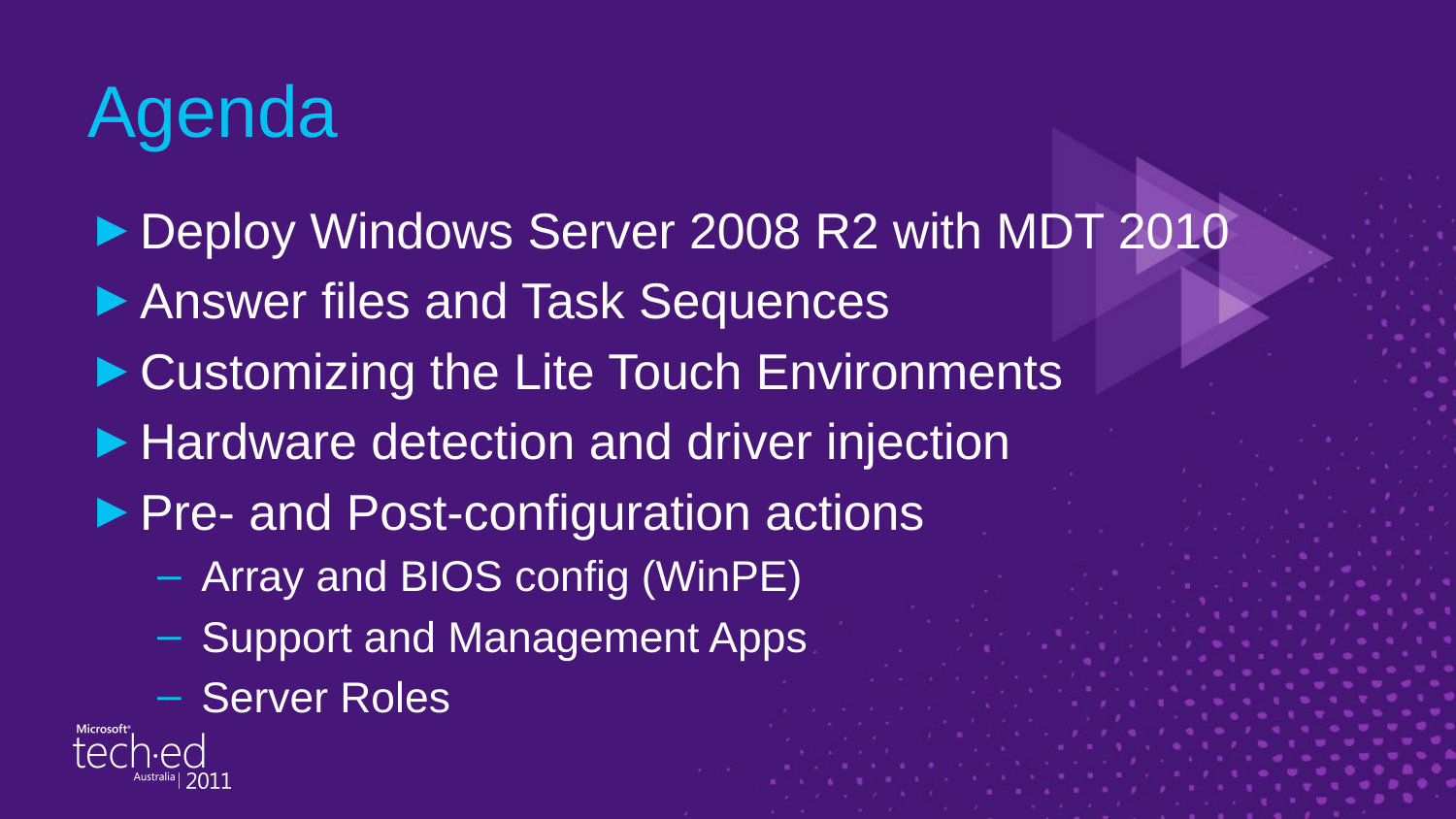

# Agenda
Deploy Windows Server 2008 R2 with MDT 2010
Answer files and Task Sequences
Customizing the Lite Touch Environments
Hardware detection and driver injection
Pre- and Post-configuration actions
Array and BIOS config (WinPE)
Support and Management Apps
Server Roles